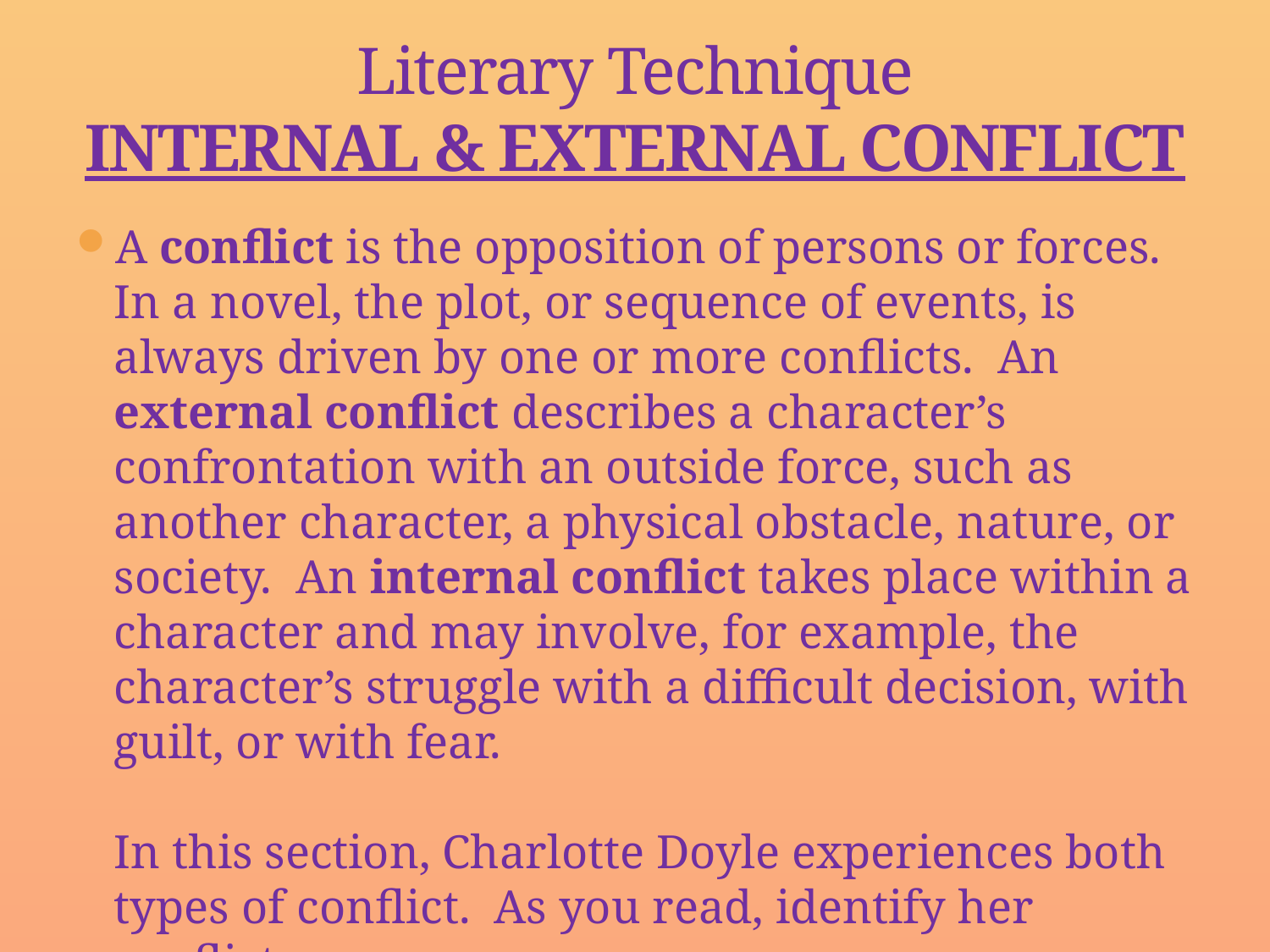

# Literary Technique INTERNAL & EXTERNAL CONFLICT
A conflict is the opposition of persons or forces.  In a novel, the plot, or sequence of events, is always driven by one or more conflicts.  An external conflict describes a character’s confrontation with an outside force, such as another character, a physical obstacle, nature, or society.  An internal conflict takes place within a character and may involve, for example, the character’s struggle with a difficult decision, with guilt, or with fear.
In this section, Charlotte Doyle experiences both types of conflict.  As you read, identify her conflicts.